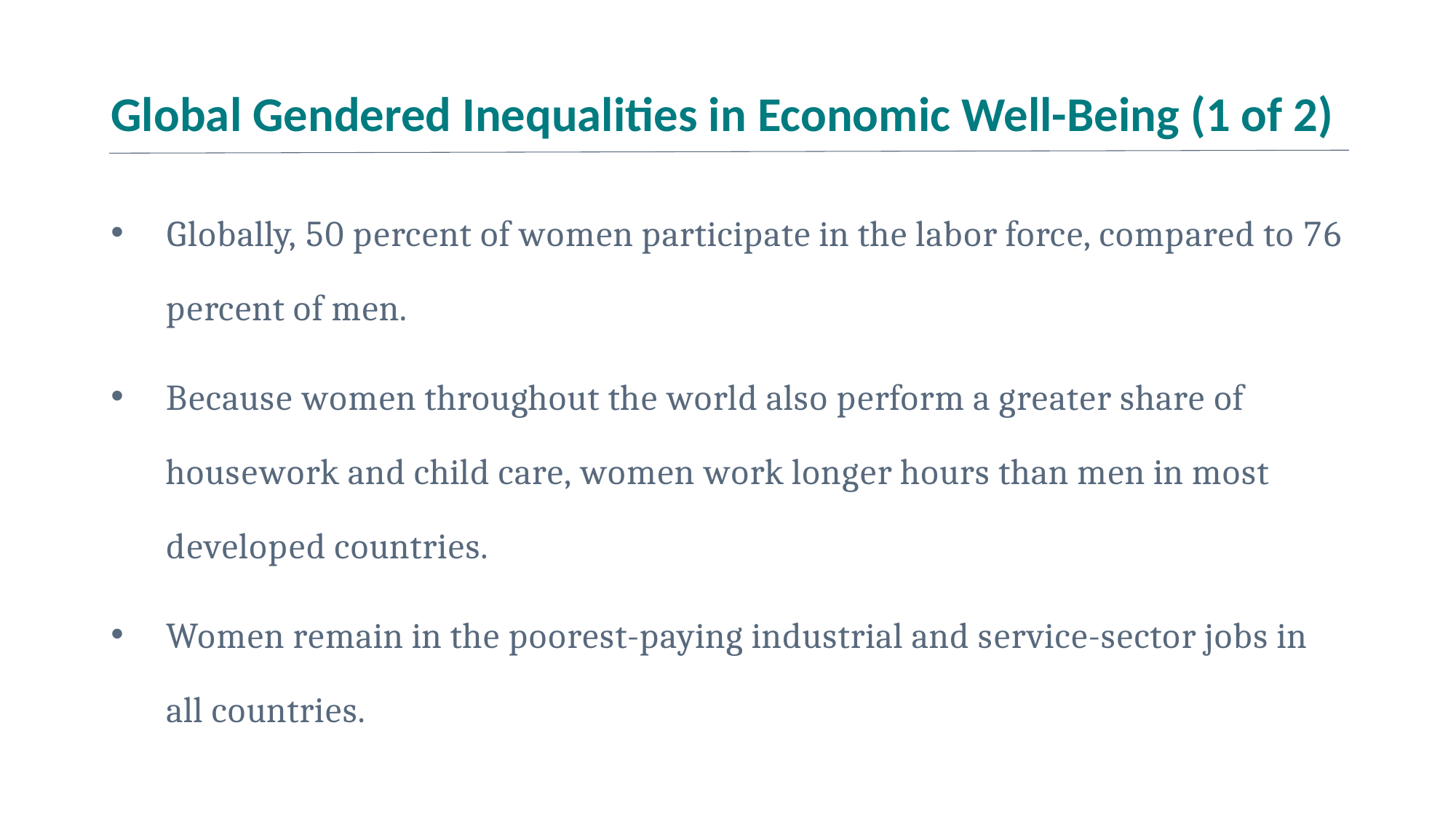

# Global Gendered Inequalities in Economic Well-Being (1 of 2)
Globally, 50 percent of women participate in the labor force, compared to 76 percent of men.
Because women throughout the world also perform a greater share of housework and child care, women work longer hours than men in most developed countries.
Women remain in the poorest-paying industrial and service-sector jobs in all countries.